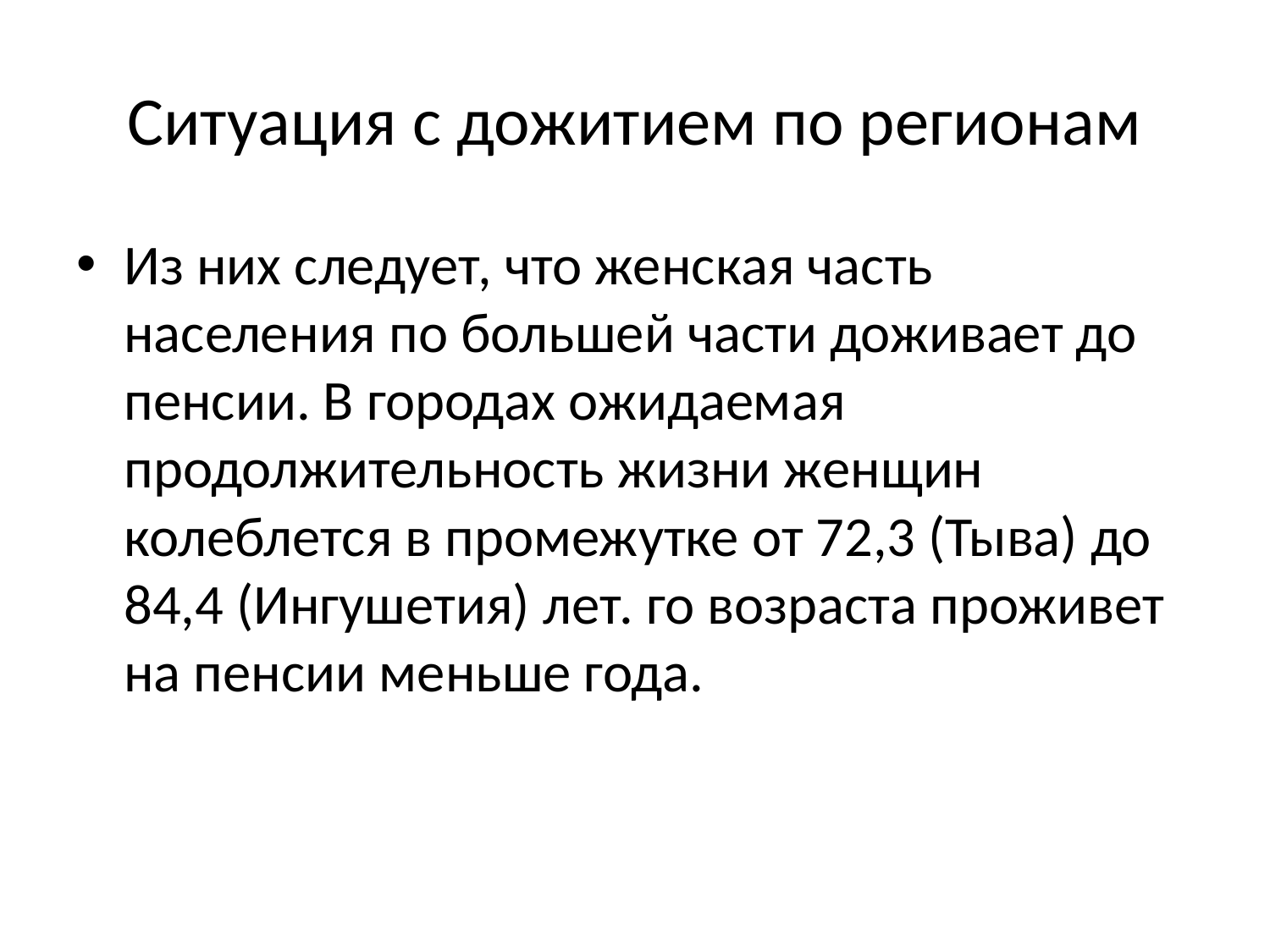

# Ситуация с дожитием по регионам
Из них следует, что женская часть населения по большей части доживает до пенсии. В городах ожидаемая продолжительность жизни женщин колеблется в промежутке от 72,3 (Тыва) до 84,4 (Ингушетия) лет. го возраста проживет на пенсии меньше года.